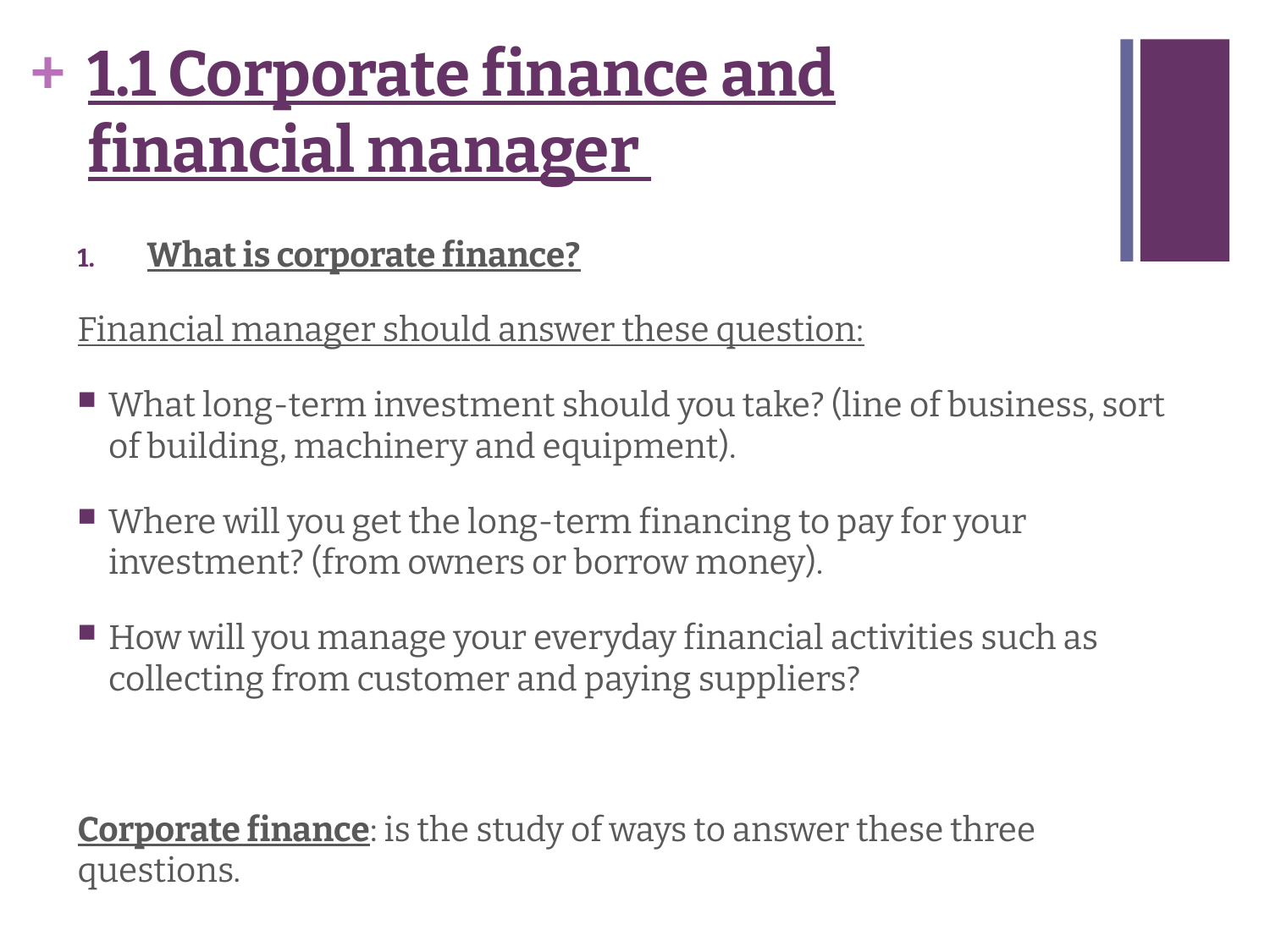

# 1.1 Corporate finance and financial manager
What is corporate finance?
Financial manager should answer these question:
What long-term investment should you take? (line of business, sort of building, machinery and equipment).
Where will you get the long-term financing to pay for your investment? (from owners or borrow money).
How will you manage your everyday financial activities such as collecting from customer and paying suppliers?

Corporate finance: is the study of ways to answer these three questions.